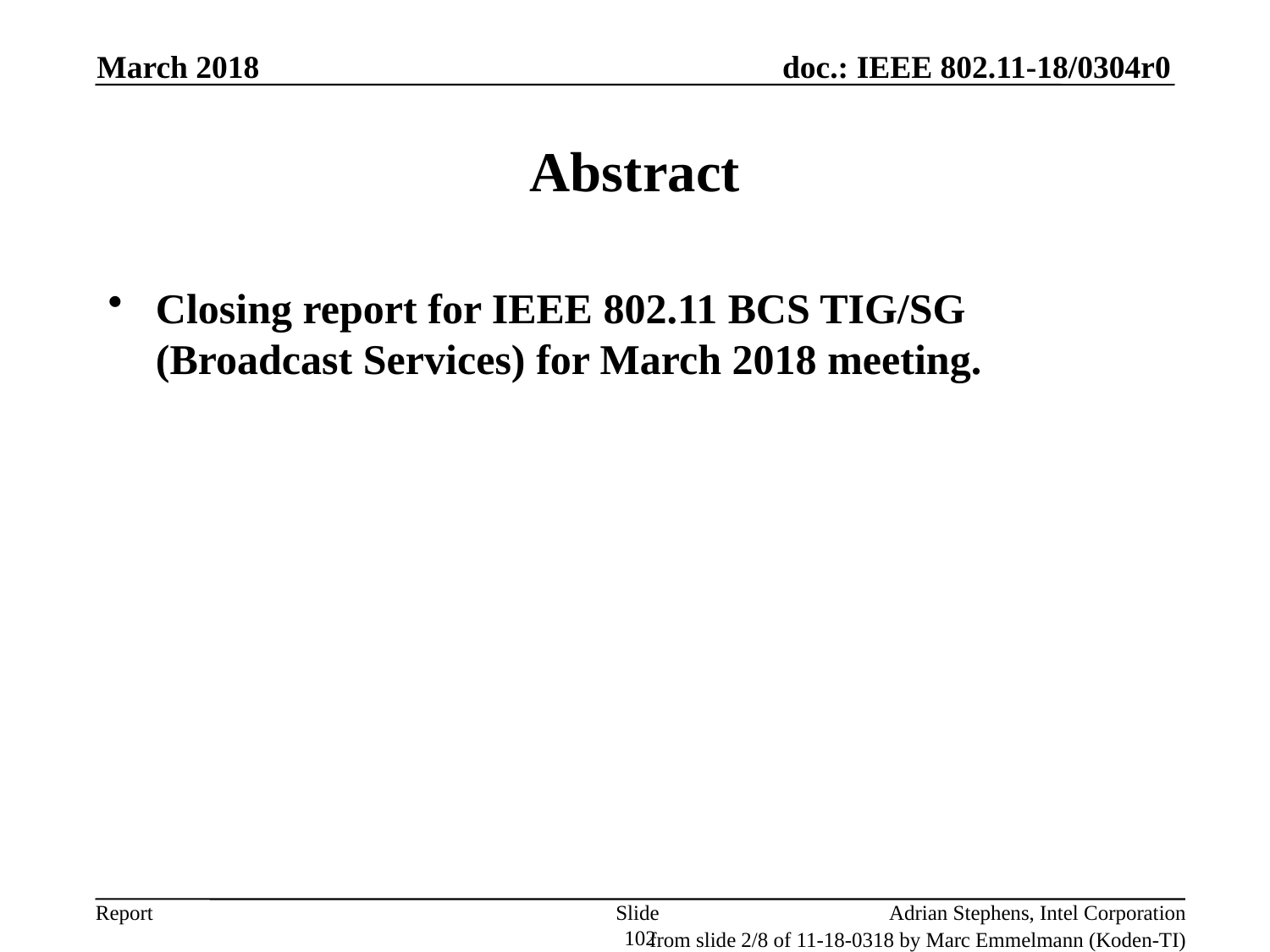

March 2018
# Abstract
Closing report for IEEE 802.11 BCS TIG/SG (Broadcast Services) for March 2018 meeting.
Slide 102
Adrian Stephens, Intel Corporation
from slide 2/8 of 11-18-0318 by Marc Emmelmann (Koden-TI)